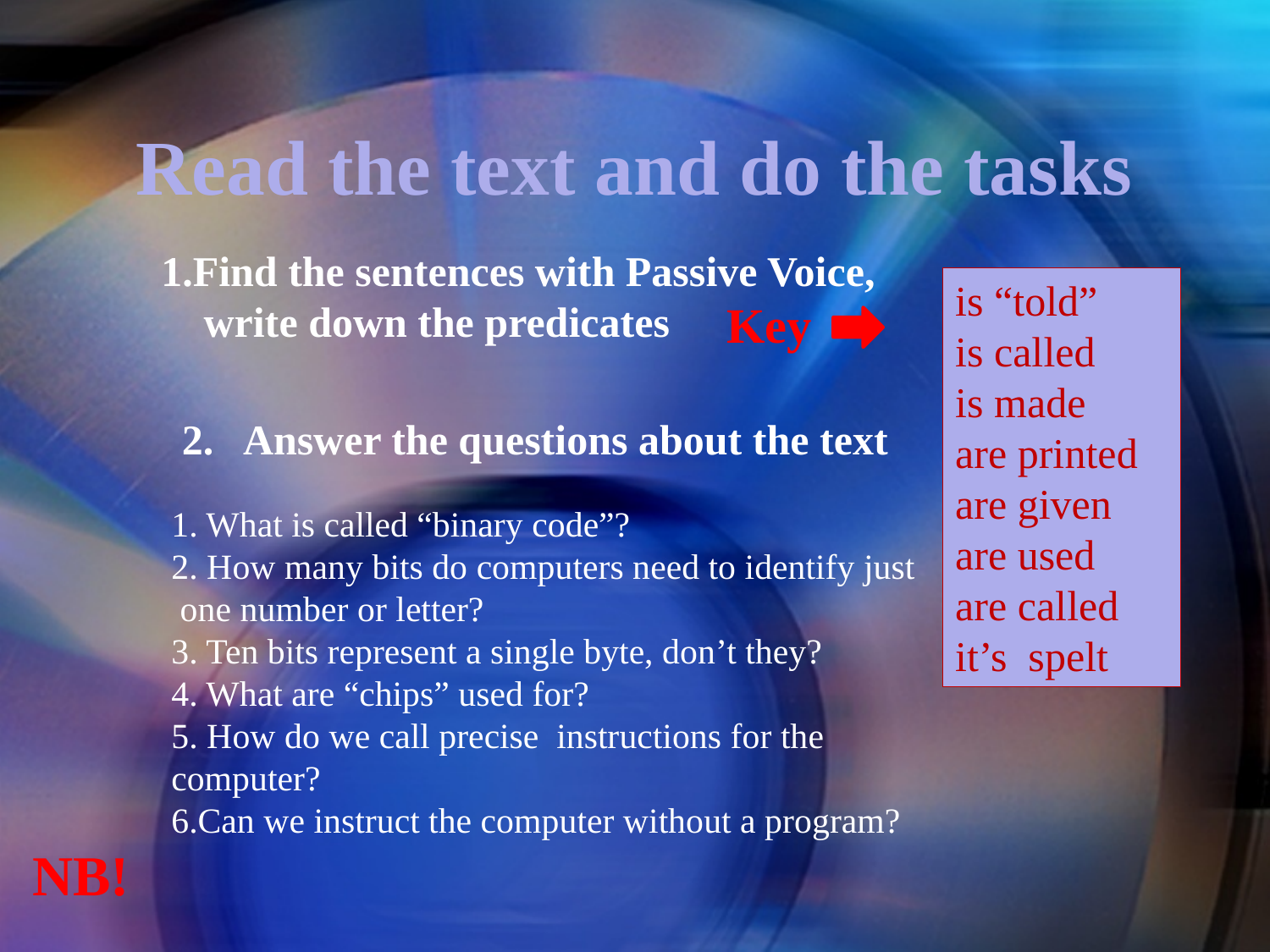

# Read the text and do the tasks
1.Find the sentences with Passive Voice,
    write down the predicates

is “told”
is called
is made
are printed
are given
are used
are called
it’s  spelt
Key

 2.   Answer the questions about the text

1. What is called “binary code”?
2. How many bits do computers need to identify just  one number or letter?
3. Ten bits represent a single byte, don’t they?
4. What are “chips” used for?
5. How do we call precise  instructions for the computer?
6.Can we instruct the computer without a program?
NB!